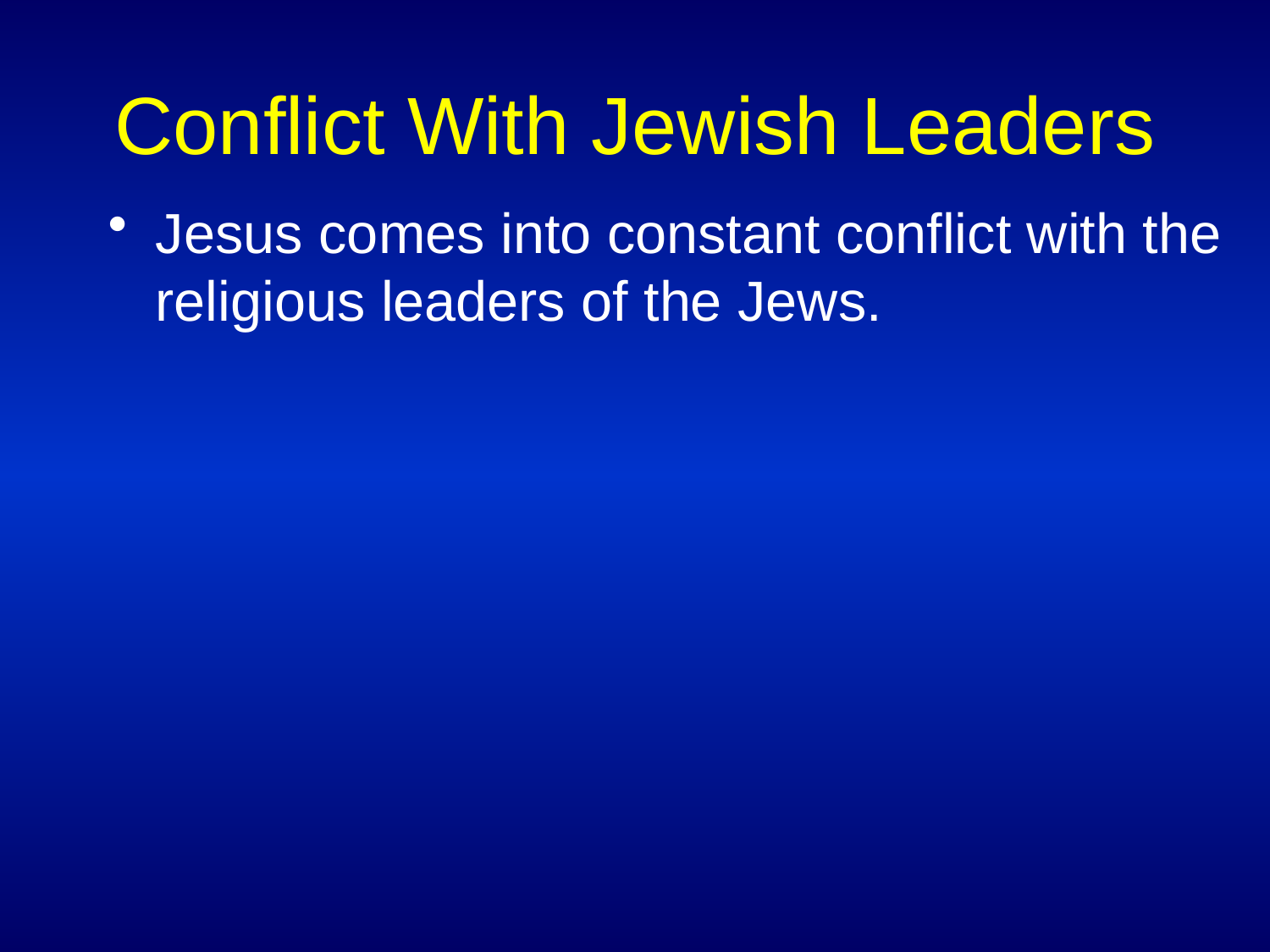

# Conflict With Jewish Leaders
Jesus comes into constant conflict with the religious leaders of the Jews.